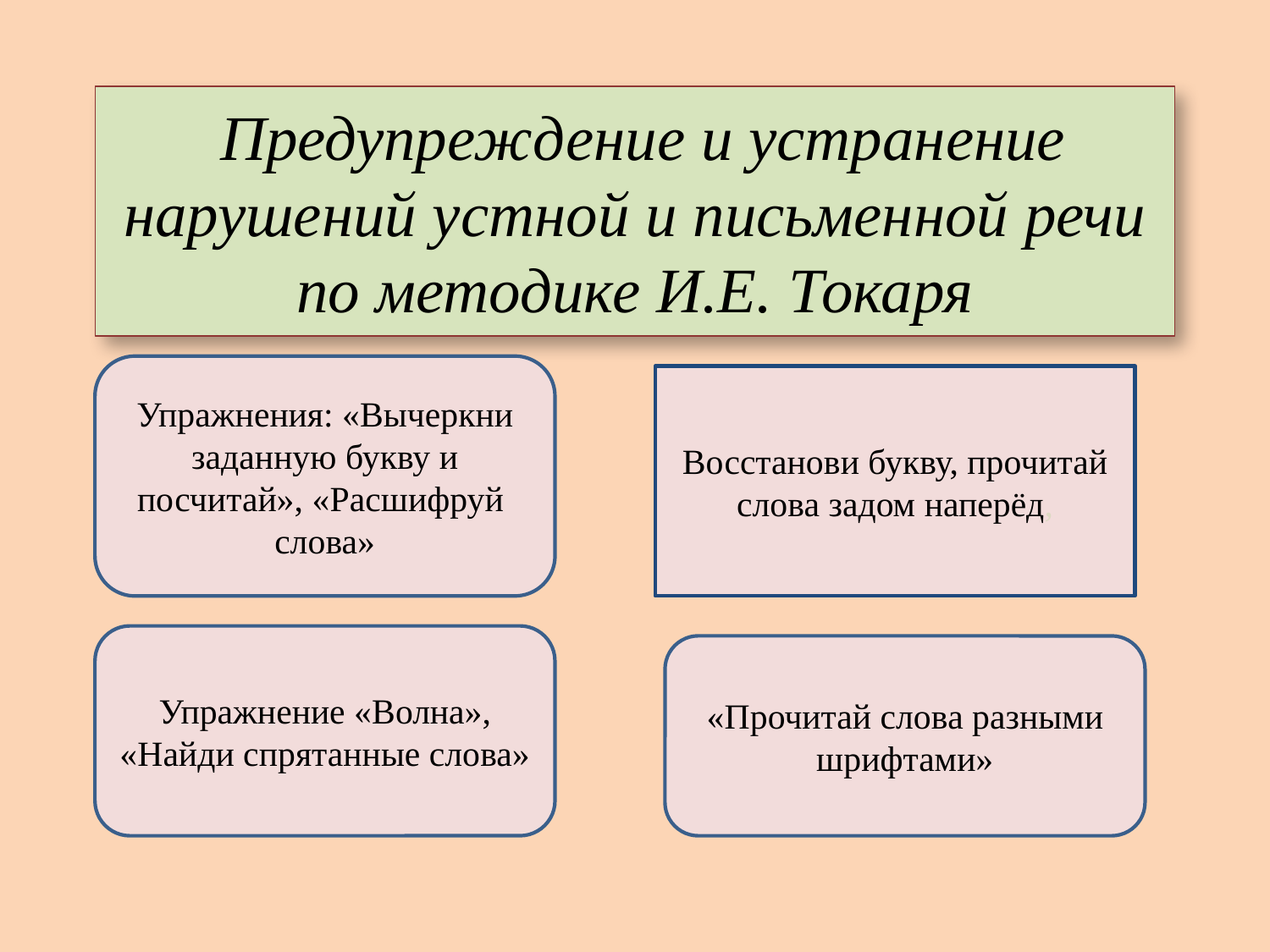

# Предупреждение и устранение нарушений устной и письменной речи по методике И.Е. Токаря
Упражнения: «Вычеркни заданную букву и посчитай», «Расшифруй  слова»
Восстанови букву, прочитай слова задом наперёд,
Упражнение «Волна», «Найди спрятанные слова»
«Прочитай слова разными шрифтами»